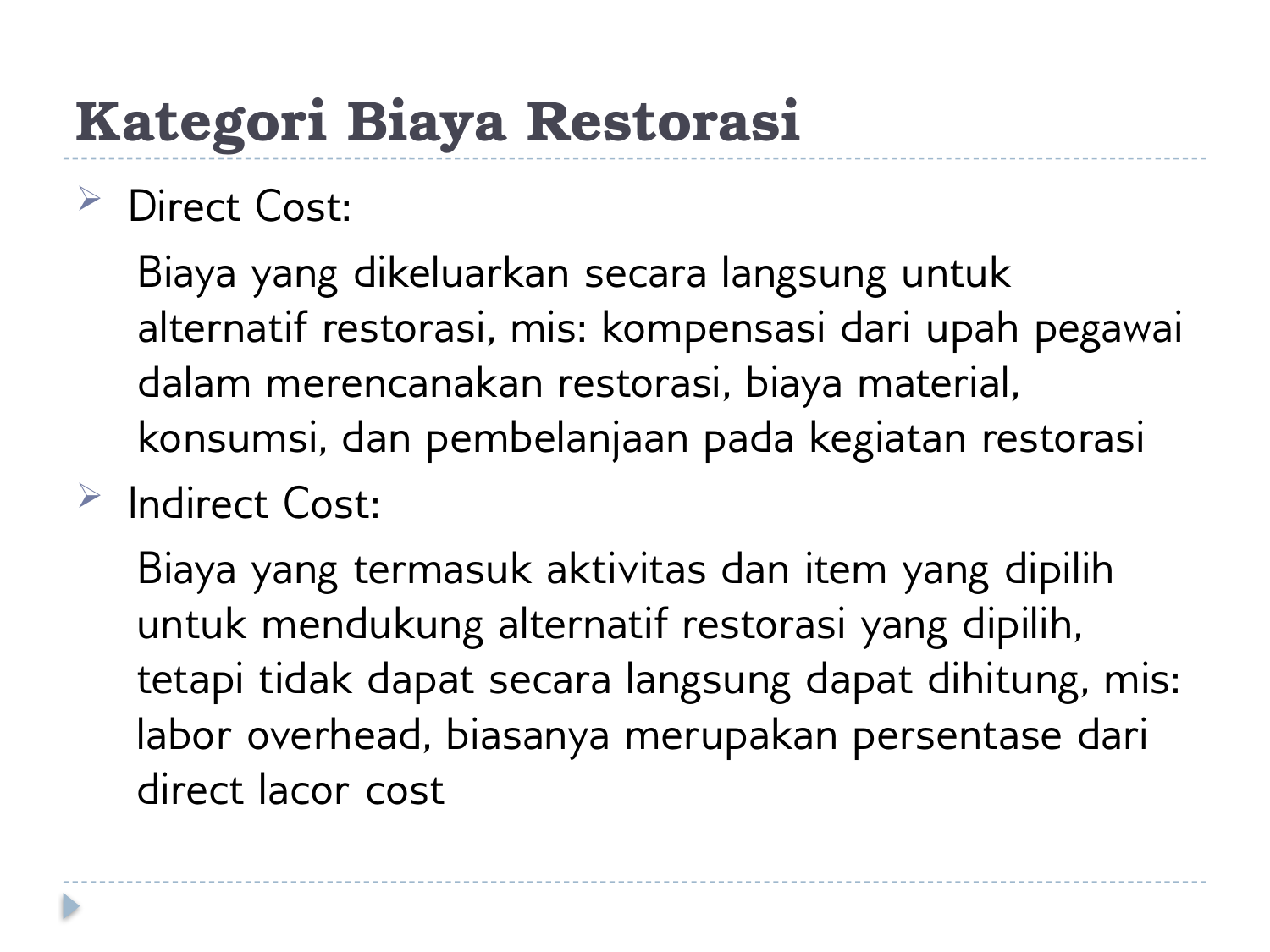

# Kategori Biaya Restorasi
 Direct Cost:
Biaya yang dikeluarkan secara langsung untuk alternatif restorasi, mis: kompensasi dari upah pegawai dalam merencanakan restorasi, biaya material, konsumsi, dan pembelanjaan pada kegiatan restorasi
 Indirect Cost:
Biaya yang termasuk aktivitas dan item yang dipilih untuk mendukung alternatif restorasi yang dipilih, tetapi tidak dapat secara langsung dapat dihitung, mis: labor overhead, biasanya merupakan persentase dari direct lacor cost